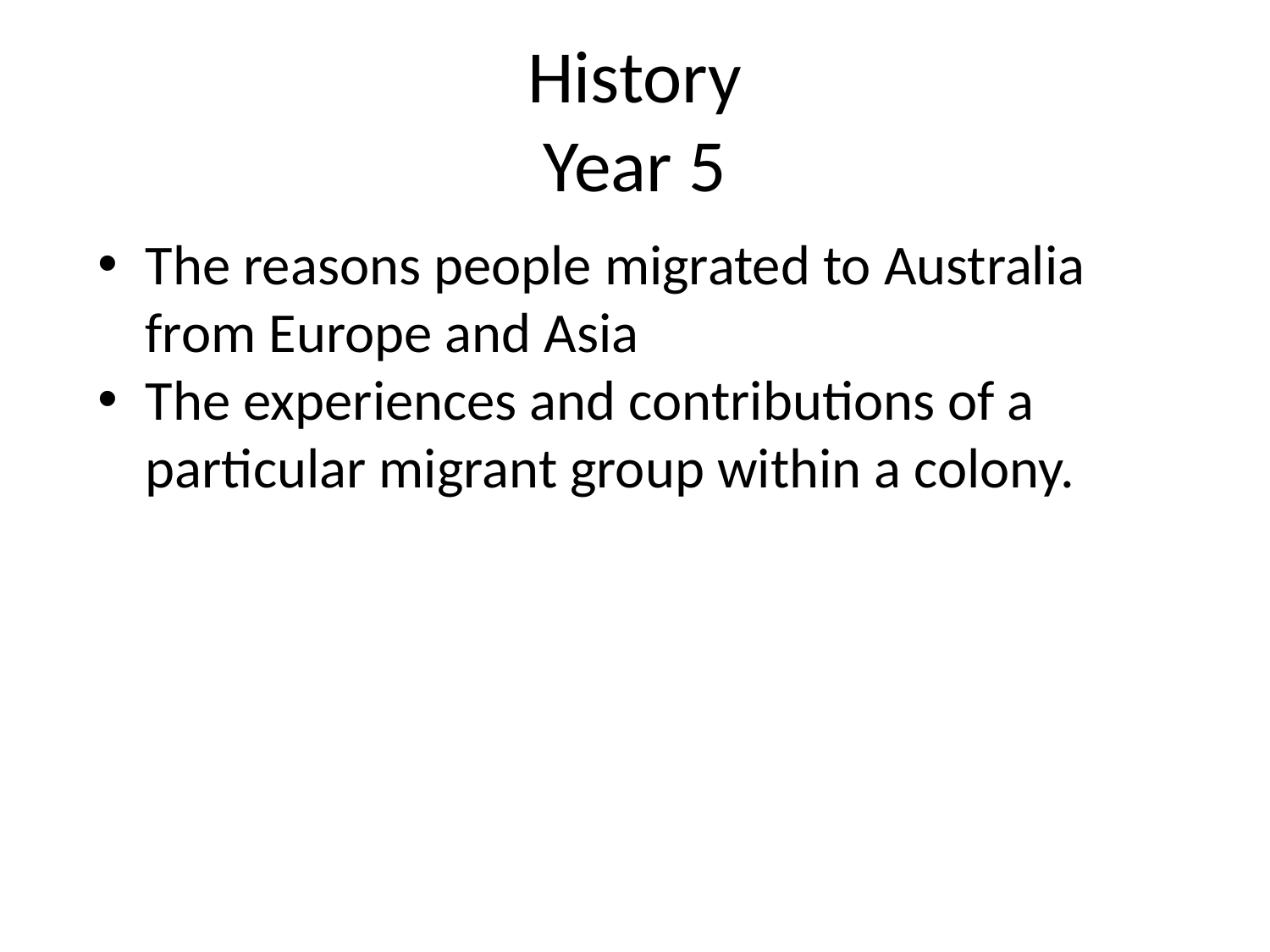

# History Year 5
The reasons people migrated to Australia from Europe and Asia
The experiences and contributions of a particular migrant group within a colony.